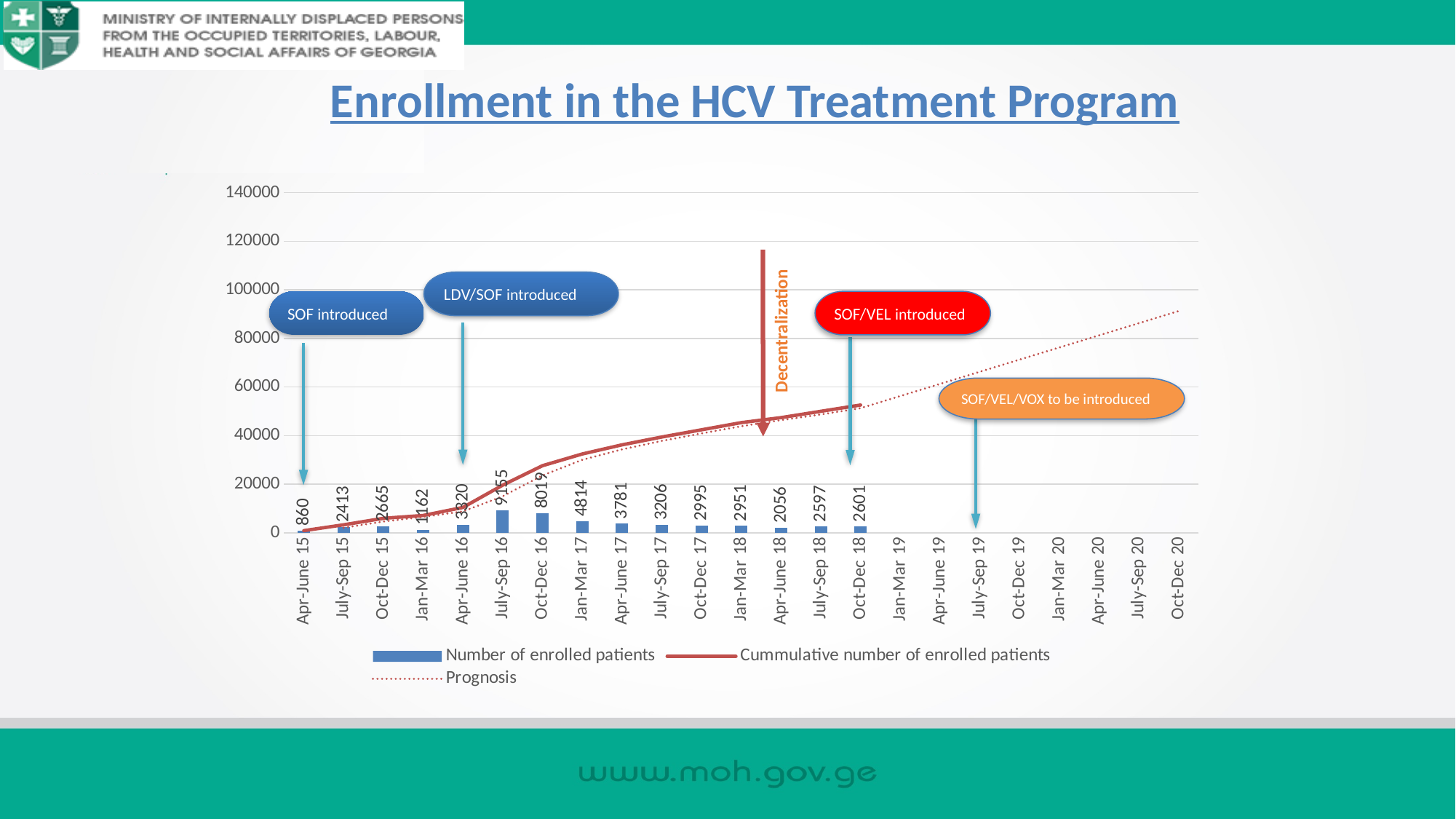

# Enrollment in the HCV Treatment Program

### Chart

| Category | Number of enrolled patients | Cummulative number of enrolled patients |
|---|---|---|
| Apr-June 15 | 860.0 | 860.0 |
| July-Sep 15 | 2413.0 | 3273.0 |
| Oct-Dec 15 | 2665.0 | 5938.0 |
| Jan-Mar 16 | 1162.0 | 7100.0 |
| Apr-June 16 | 3320.0 | 10420.0 |
| July-Sep 16 | 9155.0 | 19575.0 |
| Oct-Dec 16 | 8019.0 | 27594.0 |
| Jan-Mar 17 | 4814.0 | 32408.0 |
| Apr-June 17 | 3781.0 | 36189.0 |
| July-Sep 17 | 3206.0 | 39395.0 |
| Oct-Dec 17 | 2995.0 | 42390.0 |
| Jan-Mar 18 | 2951.0 | 45341.0 |
| Apr-June 18 | 2056.0 | 47397.0 |
| July-Sep 18 | 2597.0 | 49994.0 |
| Oct-Dec 18 | 2601.0 | 52595.0 |
| Jan-Mar 19 | None | None |
| Apr-June 19 | None | None |
| July-Sep 19 | None | None |
| Oct-Dec 19 | None | None |
| Jan-Mar 20 | None | None |
| Apr-June 20 | None | None |
| July-Sep 20 | None | None |
| Oct-Dec 20 | None | 130000.0 |
LDV/SOF introduced
SOF introduced
SOF/VEL introduced
Decentralization
SOF/VEL/VOX to be introduced